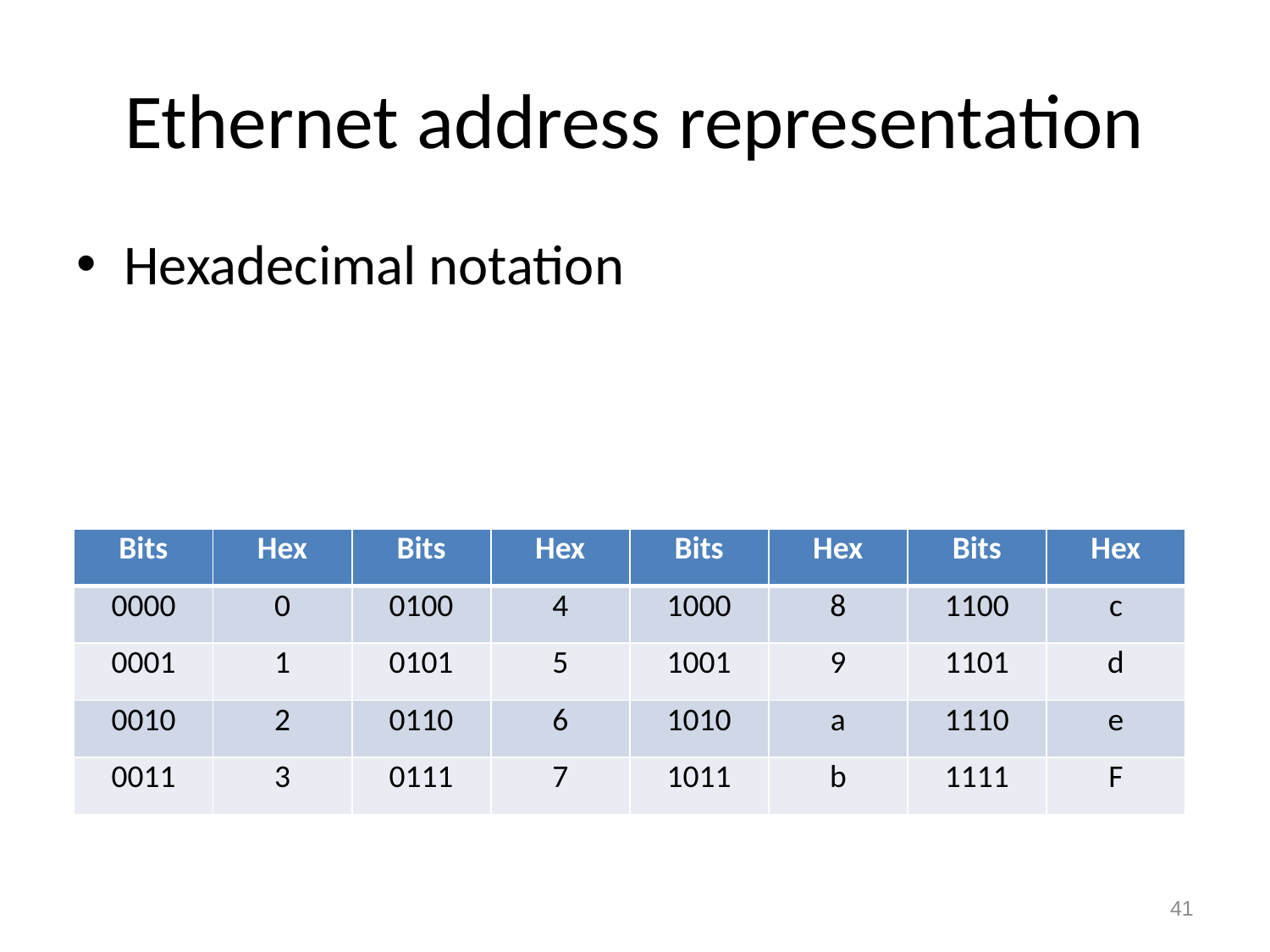

# Ethernet address representation
Hexadecimal notation

| Bits | Hex | Bits | Hex | Bits | Hex | Bits | Hex |
| --- | --- | --- | --- | --- | --- | --- | --- |
| 0000 | 0 | 0100 | 4 | 1000 | 8 | 1100 | c |
| 0001 | 1 | 0101 | 5 | 1001 | 9 | 1101 | d |
| 0010 | 2 | 0110 | 6 | 1010 | a | 1110 | e |
| 0011 | 3 | 0111 | 7 | 1011 | b | 1111 | F |
41